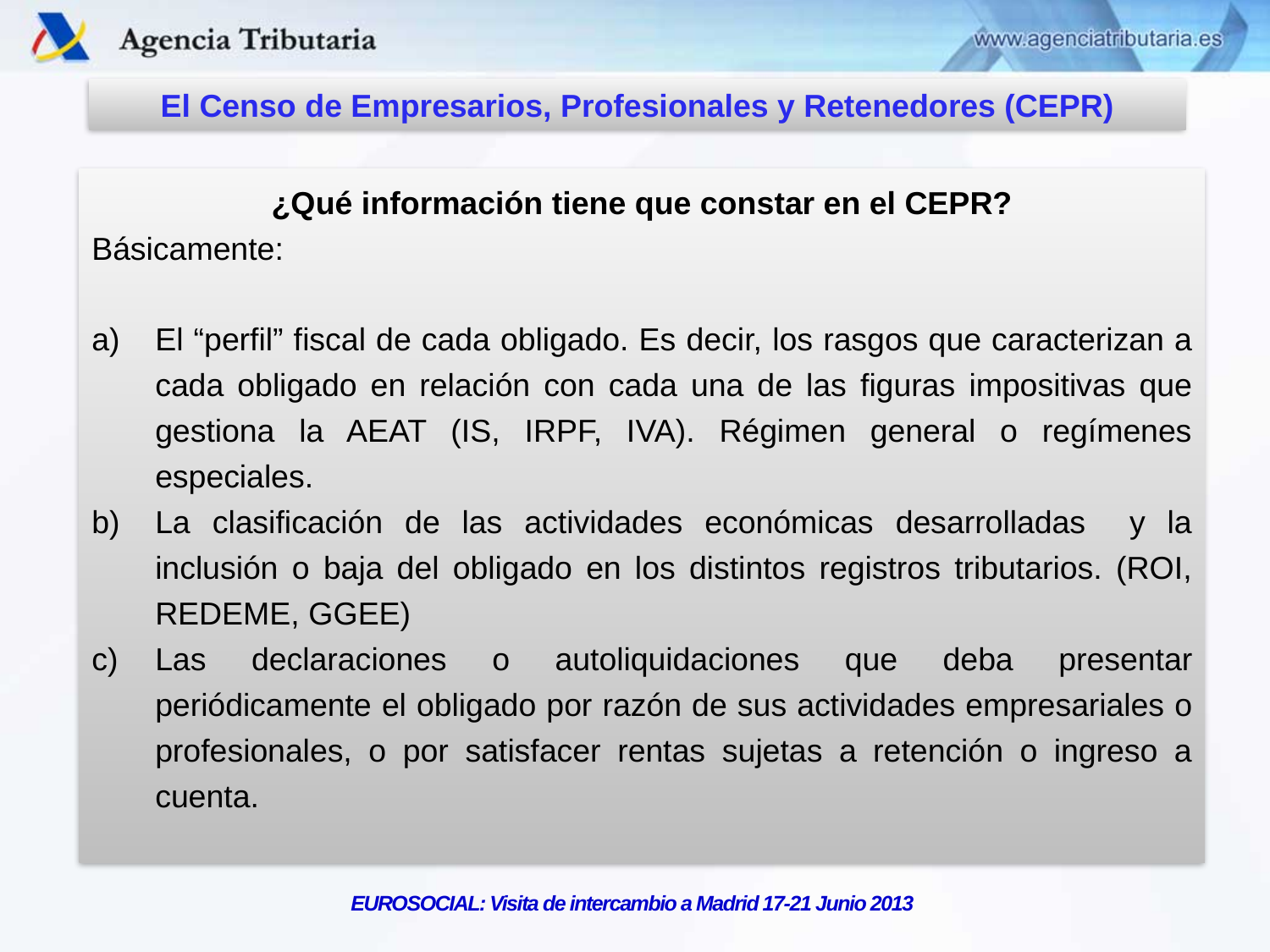

El Censo de Empresarios, Profesionales y Retenedores (CEPR)
¿Qué información tiene que constar en el CEPR?
Básicamente:

El “perfil” fiscal de cada obligado. Es decir, los rasgos que caracterizan a cada obligado en relación con cada una de las figuras impositivas que gestiona la AEAT (IS, IRPF, IVA). Régimen general o regímenes especiales.
La clasificación de las actividades económicas desarrolladas  y la inclusión o baja del obligado en los distintos registros tributarios. (ROI, REDEME, GGEE)
Las declaraciones o autoliquidaciones que deba presentar periódicamente el obligado por razón de sus actividades empresariales o profesionales, o por satisfacer rentas sujetas a retención o ingreso a cuenta.

EUROSOCIAL: Visita de intercambio a Madrid 17-21 Junio 2013